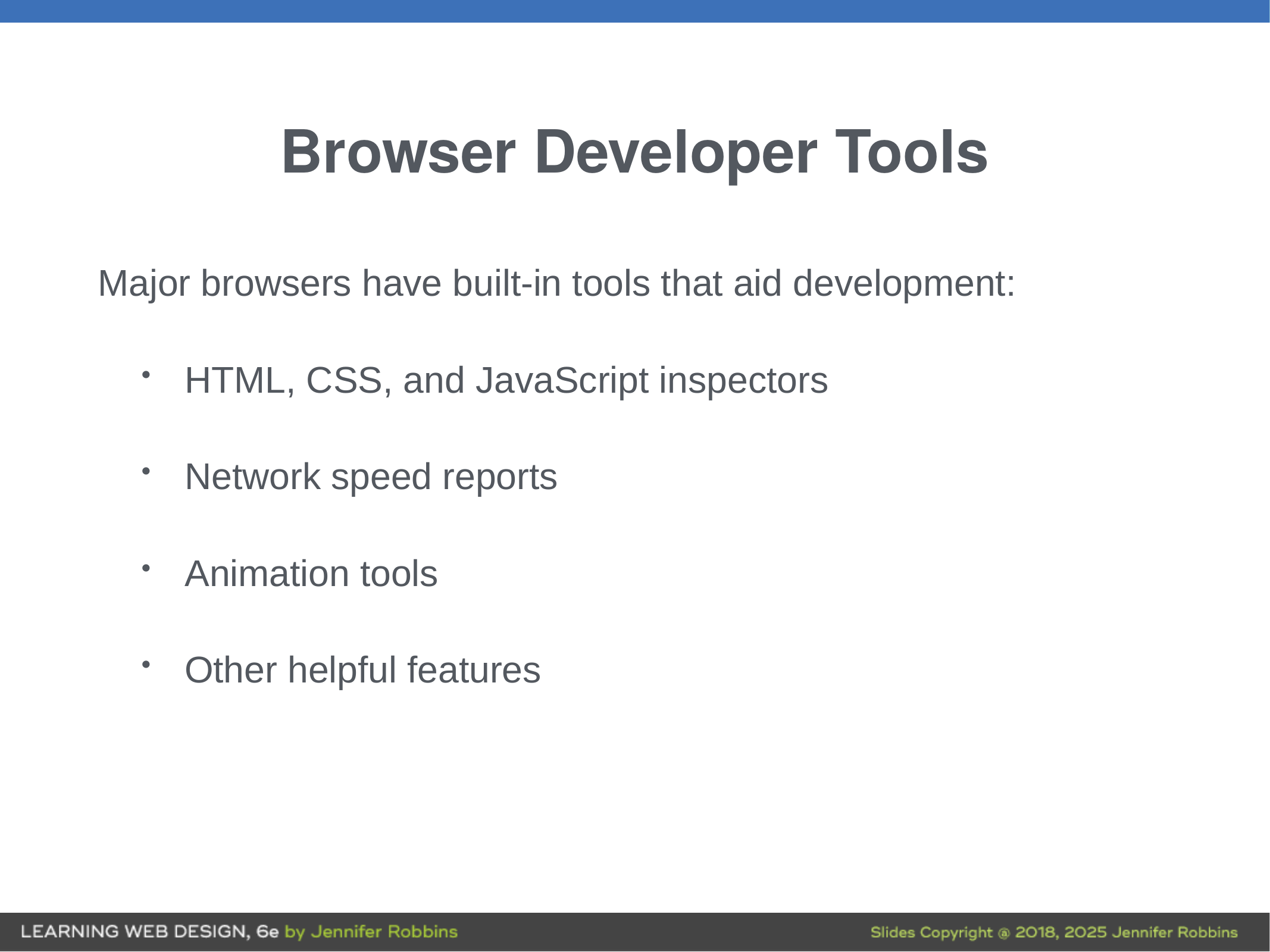

# Browser Developer Tools
Major browsers have built-in tools that aid development:
HTML, CSS, and JavaScript inspectors
Network speed reports
Animation tools
Other helpful features